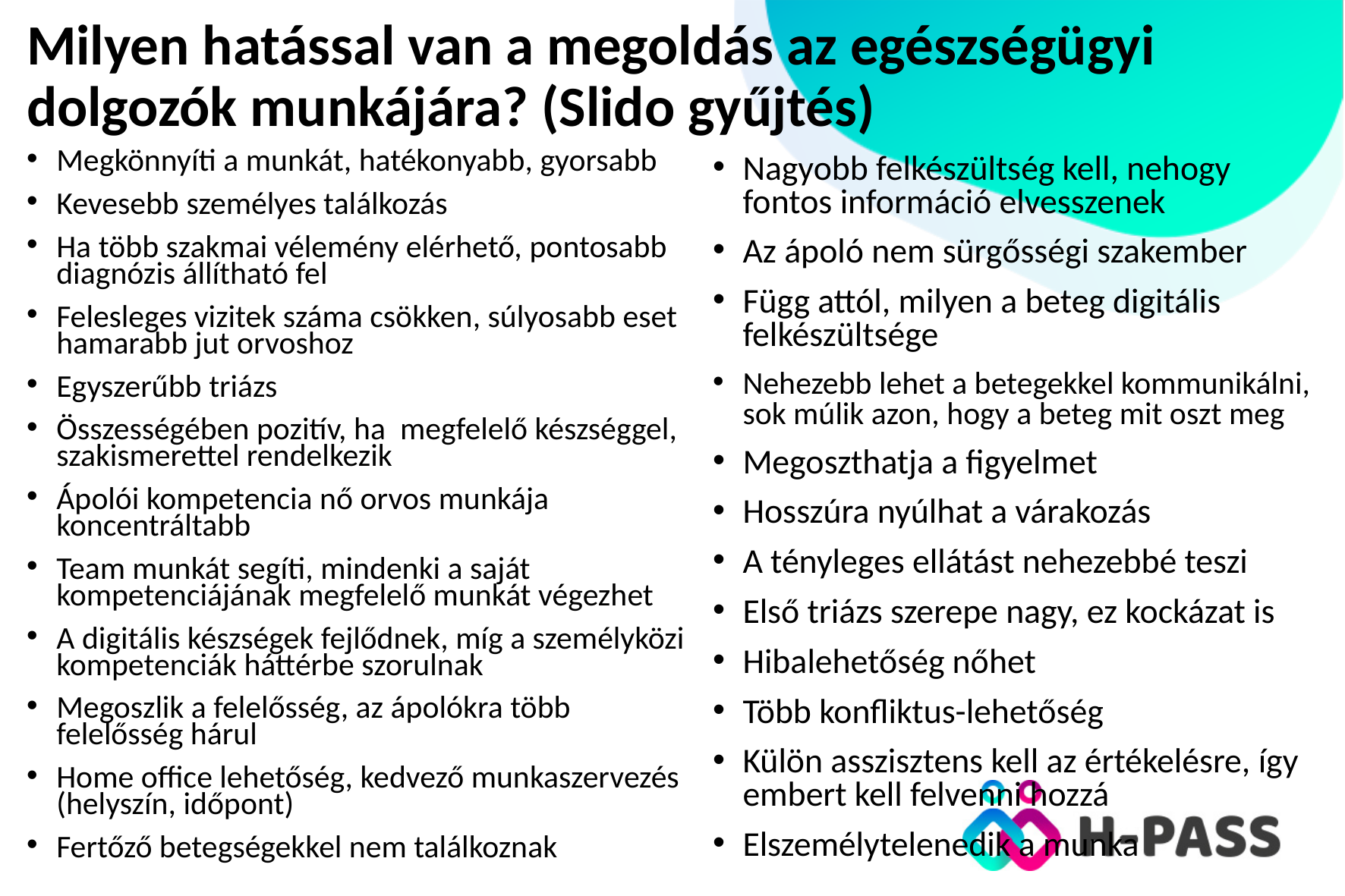

# Milyen hatással van a megoldás az egészségügyi dolgozók munkájára? (Slido gyűjtés)
Megkönnyíti a munkát, hatékonyabb, gyorsabb
Kevesebb személyes találkozás
Ha több szakmai vélemény elérhető, pontosabb diagnózis állítható fel
Felesleges vizitek száma csökken, súlyosabb eset hamarabb jut orvoshoz
Egyszerűbb triázs
Összességében pozitív, ha  megfelelő készséggel, szakismerettel rendelkezik
Ápolói kompetencia nő orvos munkája koncentráltabb
Team munkát segíti, mindenki a saját kompetenciájának megfelelő munkát végezhet
A digitális készségek fejlődnek, míg a személyközi kompetenciák háttérbe szorulnak
Megoszlik a felelősség, az ápolókra több felelősség hárul
Home office lehetőség, kedvező munkaszervezés (helyszín, időpont)
Fertőző betegségekkel nem találkoznak

Nagyobb felkészültség kell, nehogy fontos információ elvesszenek
Az ápoló nem sürgősségi szakember
Függ attól, milyen a beteg digitális felkészültsége
Nehezebb lehet a betegekkel kommunikálni, sok múlik azon, hogy a beteg mit oszt meg
Megoszthatja a figyelmet
Hosszúra nyúlhat a várakozás
A tényleges ellátást nehezebbé teszi
Első triázs szerepe nagy, ez kockázat is
Hibalehetőség nőhet
Több konfliktus-lehetőség
Külön asszisztens kell az értékelésre, így embert kell felvenni hozzá
Elszemélytelenedik a munka